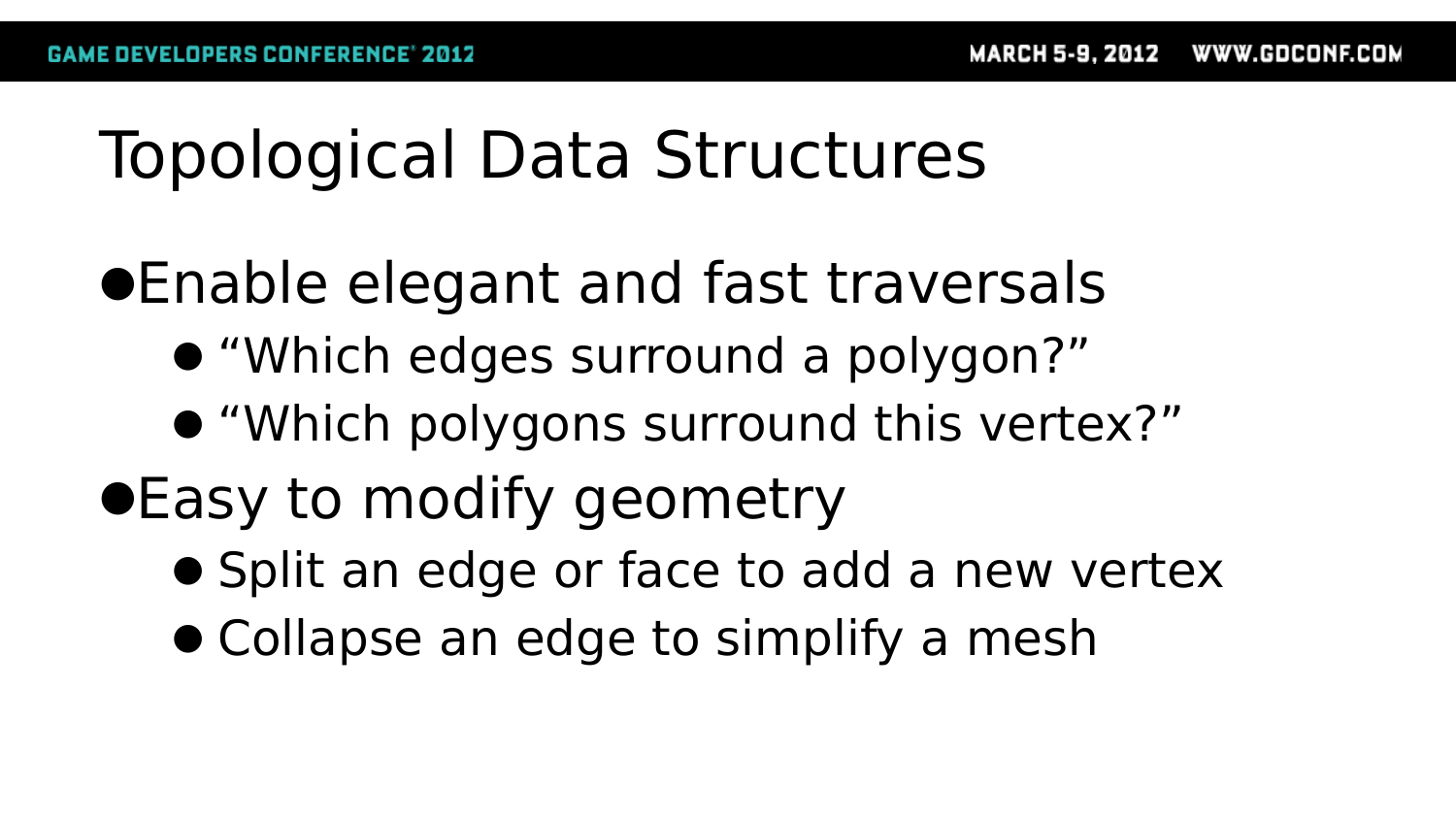

# Topological Data Structures
Enable elegant and fast traversals
“Which edges surround a polygon?”
“Which polygons surround this vertex?”
Easy to modify geometry
Split an edge or face to add a new vertex
Collapse an edge to simplify a mesh